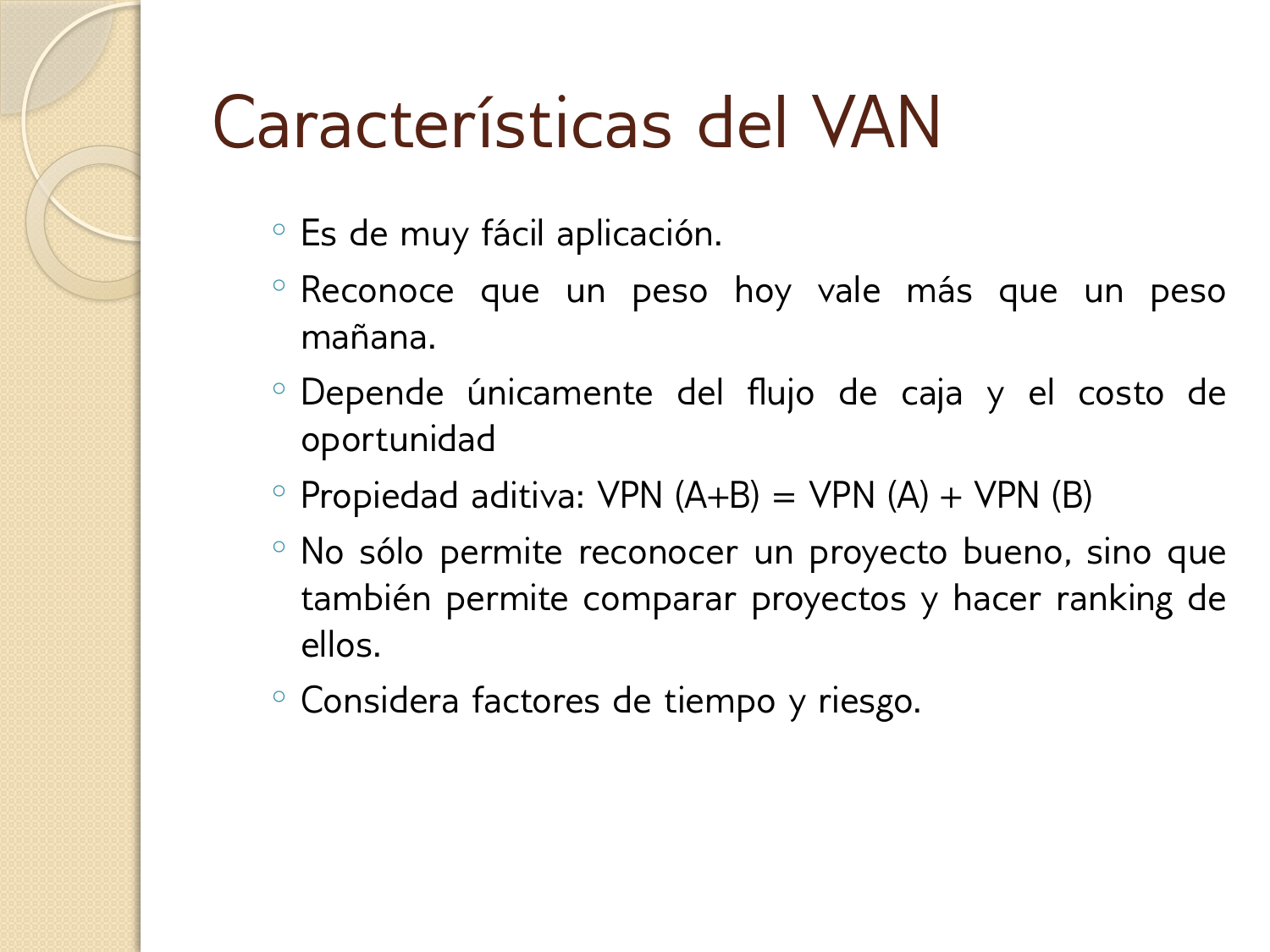

# Características del VAN
Es de muy fácil aplicación.
Reconoce que un peso hoy vale más que un peso mañana.
Depende únicamente del flujo de caja y el costo de oportunidad
Propiedad aditiva: VPN (A+B) = VPN (A) + VPN (B)
No sólo permite reconocer un proyecto bueno, sino que también permite comparar proyectos y hacer ranking de ellos.
Considera factores de tiempo y riesgo.